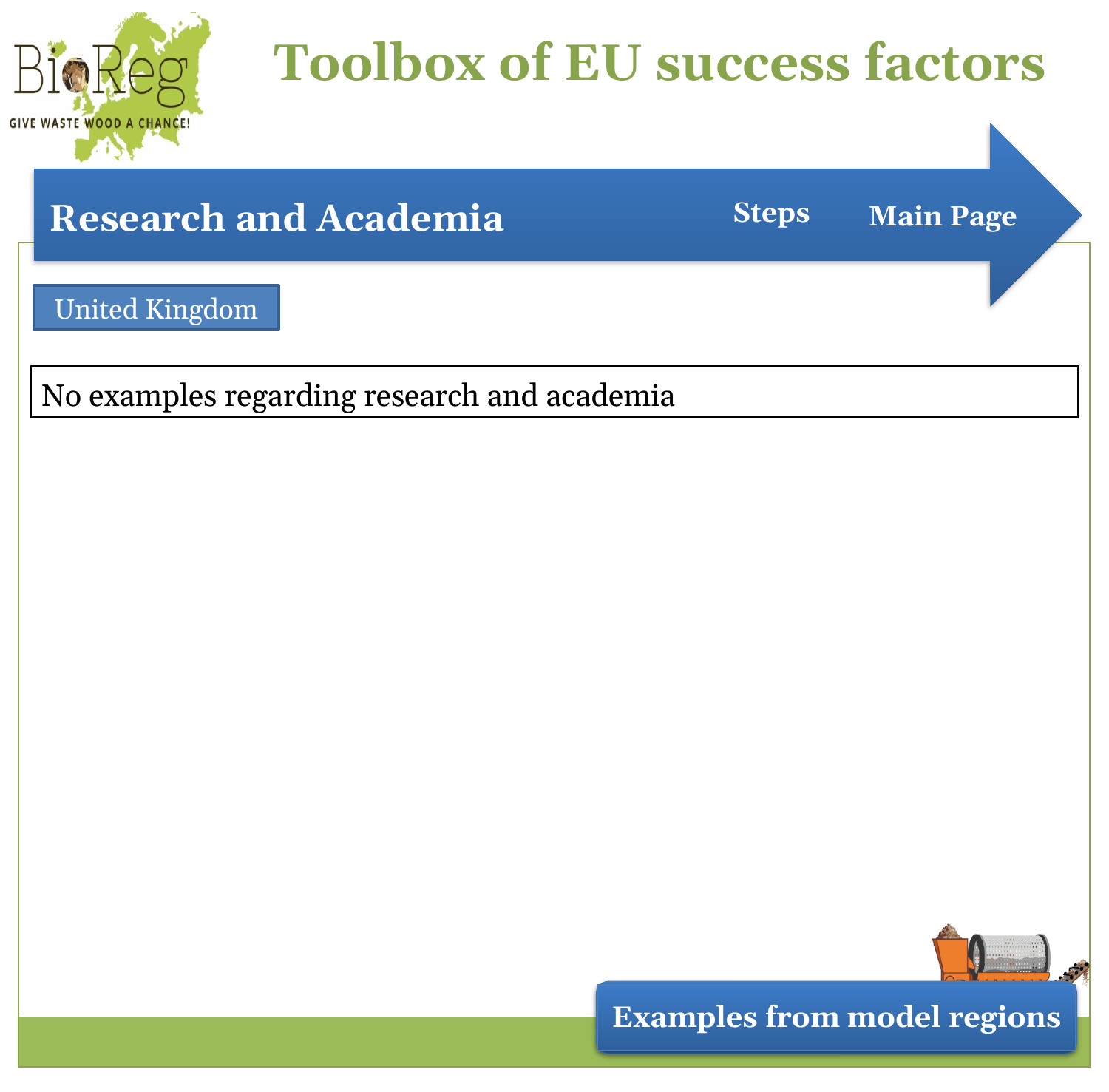

Research and Academia

Steps

Main Page
United Kingdom
No examples regarding research and academia

Examples from model regions